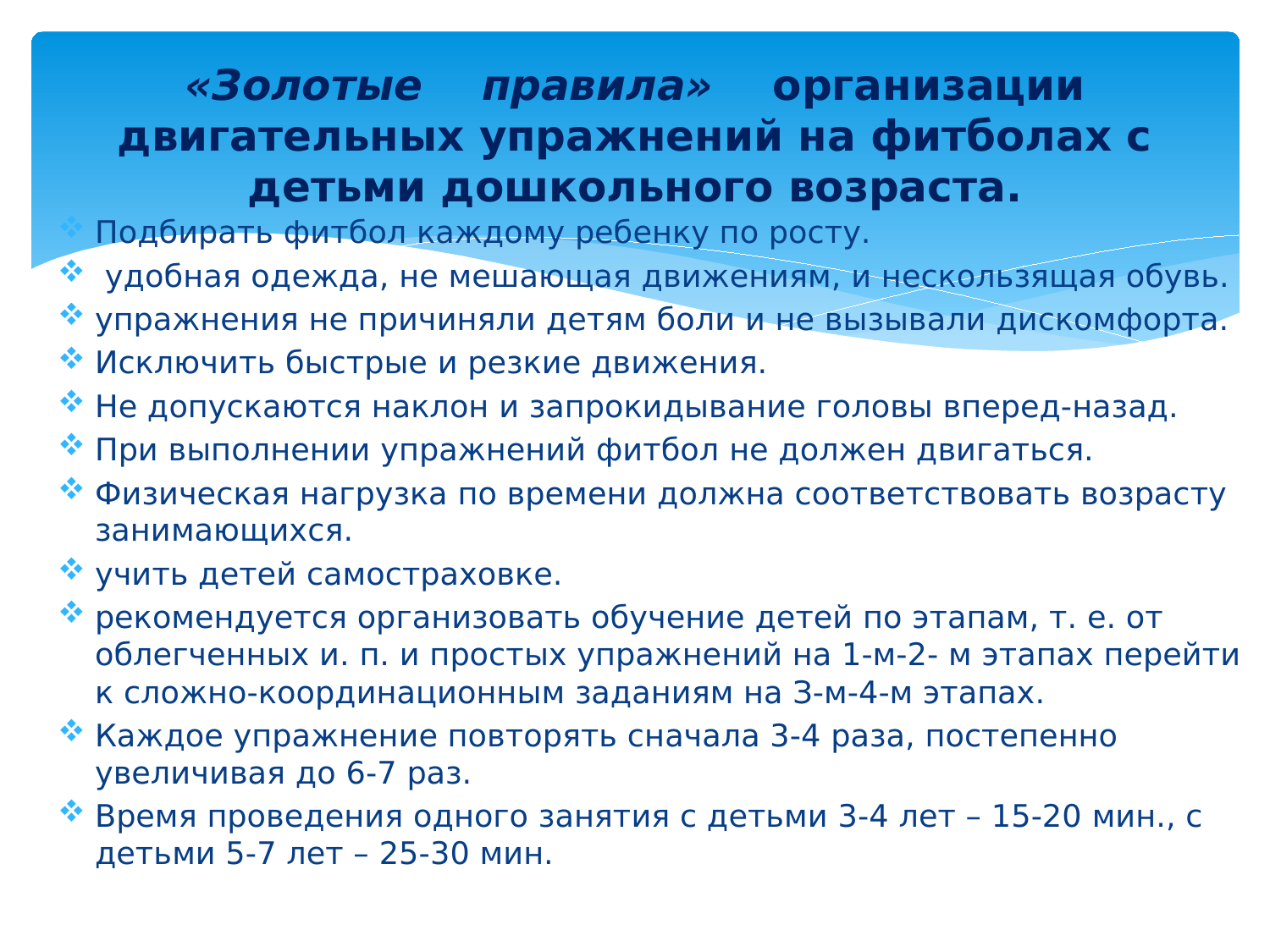

# «Золотые    правила»    организации двигательных упражнений на фитболах с детьми дошкольного возраста.
Подбирать фитбол каждому ребенку по росту.
 удобная одежда, не мешающая движениям, и нескользящая обувь.
упражнения не причиняли детям боли и не вызывали дискомфорта.
Исключить быстрые и резкие движения.
Не допускаются наклон и запрокидывание головы вперед-назад.
При выполнении упражнений фитбол не должен двигаться.
Физическая нагрузка по времени должна соответствовать возрасту занимающихся.
учить детей самостраховке.
рекомендуется организовать обучение детей по этапам, т. е. от облегченных и. п. и простых упражнений на 1-м-2- м этапах перейти к сложно-координационным заданиям на З-м-4-м этапах.
Каждое упражнение повторять сначала 3-4 раза, постепенно увеличивая до 6-7 раз.
Время проведения одного занятия с детьми 3-4 лет – 15-20 мин., с детьми 5-7 лет – 25-30 мин.